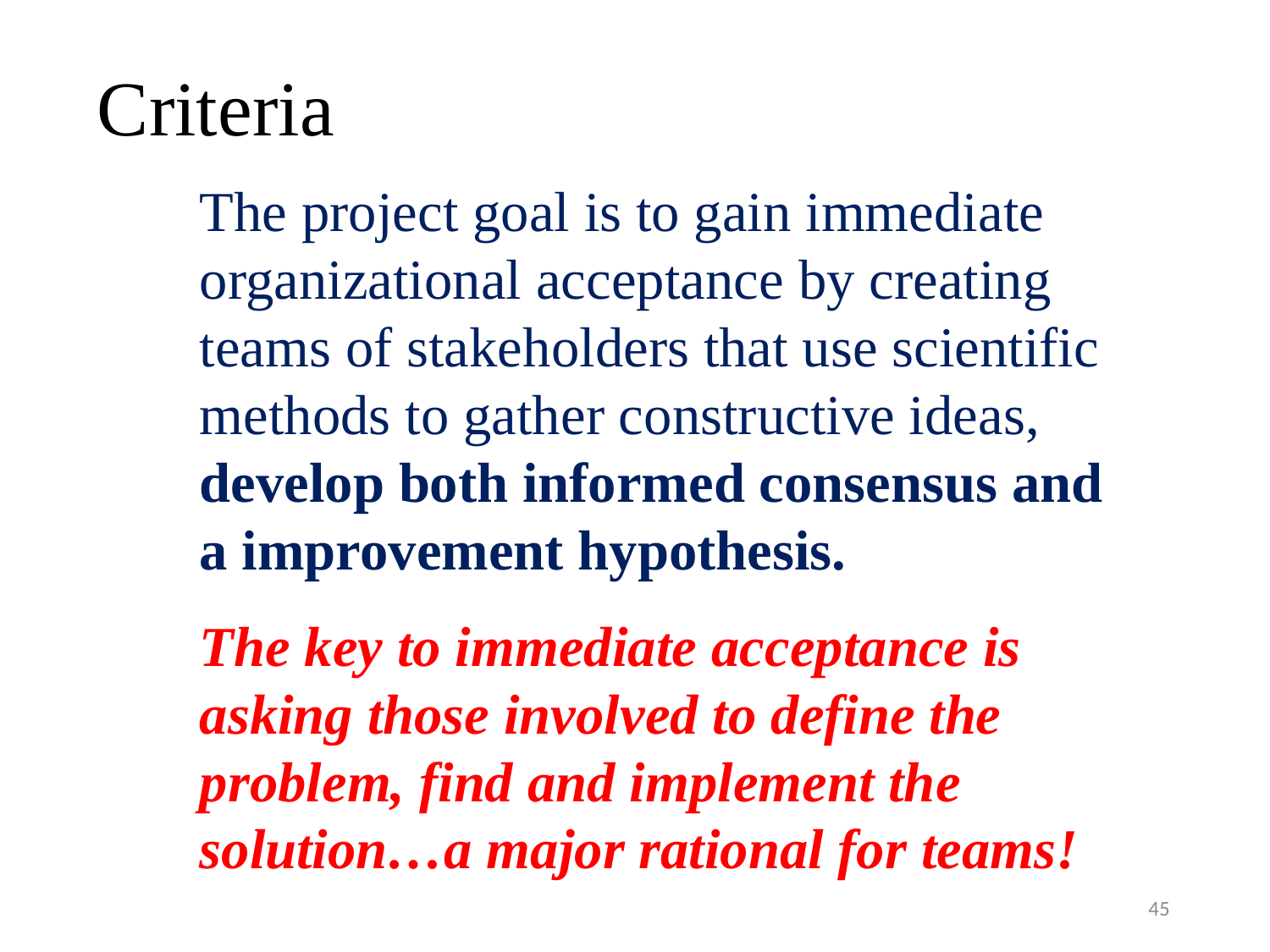

# Criteria
The project goal is to gain immediate organizational acceptance by creating teams of stakeholders that use scientific methods to gather constructive ideas, develop both informed consensus and a improvement hypothesis.
The key to immediate acceptance is asking those involved to define the problem, find and implement the solution…a major rational for teams!
45